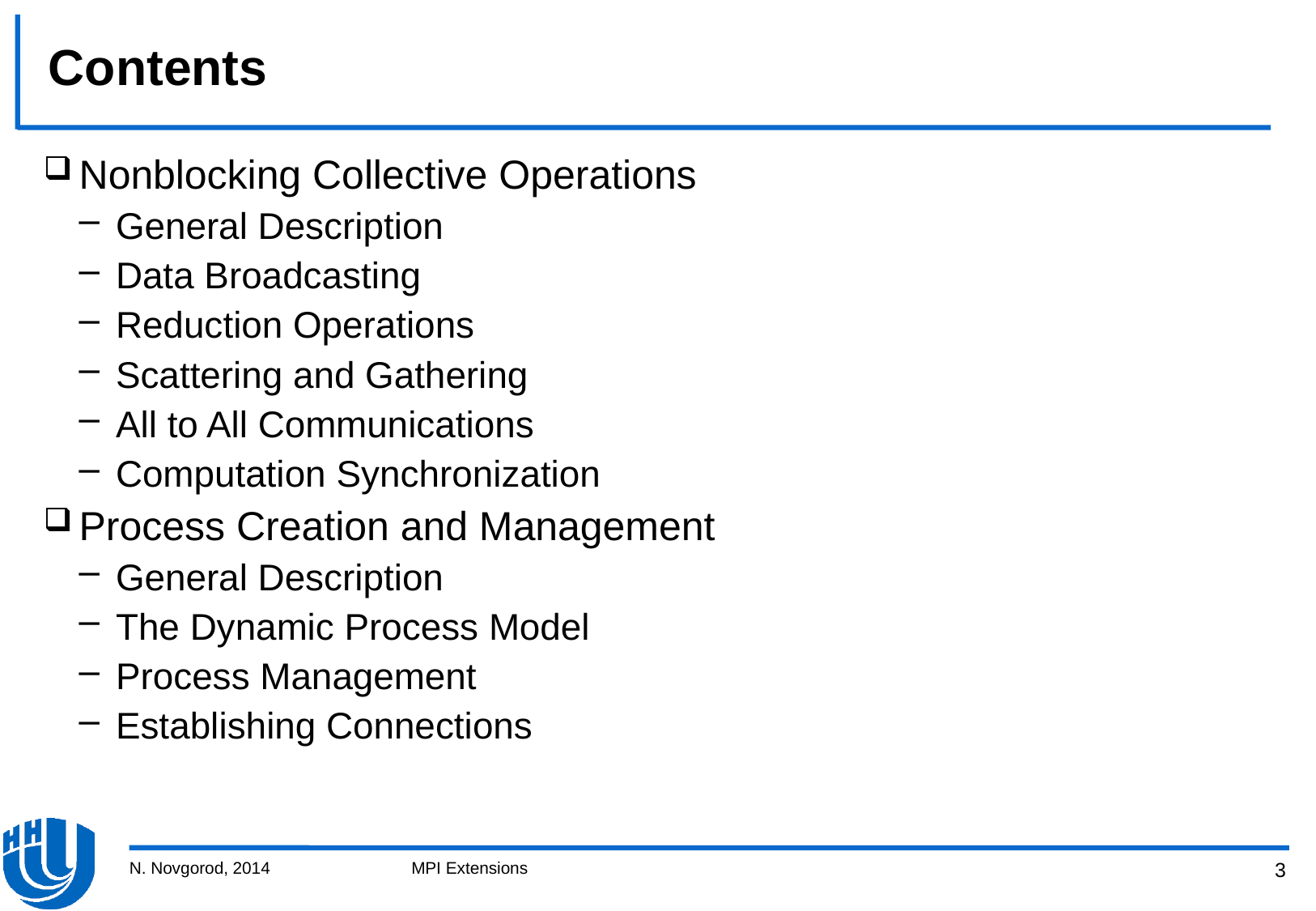

# Contents
Nonblocking Collective Operations
General Description
Data Broadcasting
Reduction Operations
Scattering and Gathering
All to All Communications
Computation Synchronization
Process Creation and Management
General Description
The Dynamic Process Model
Process Management
Establishing Connections
N. Novgorod, 2014
MPI Extensions
3